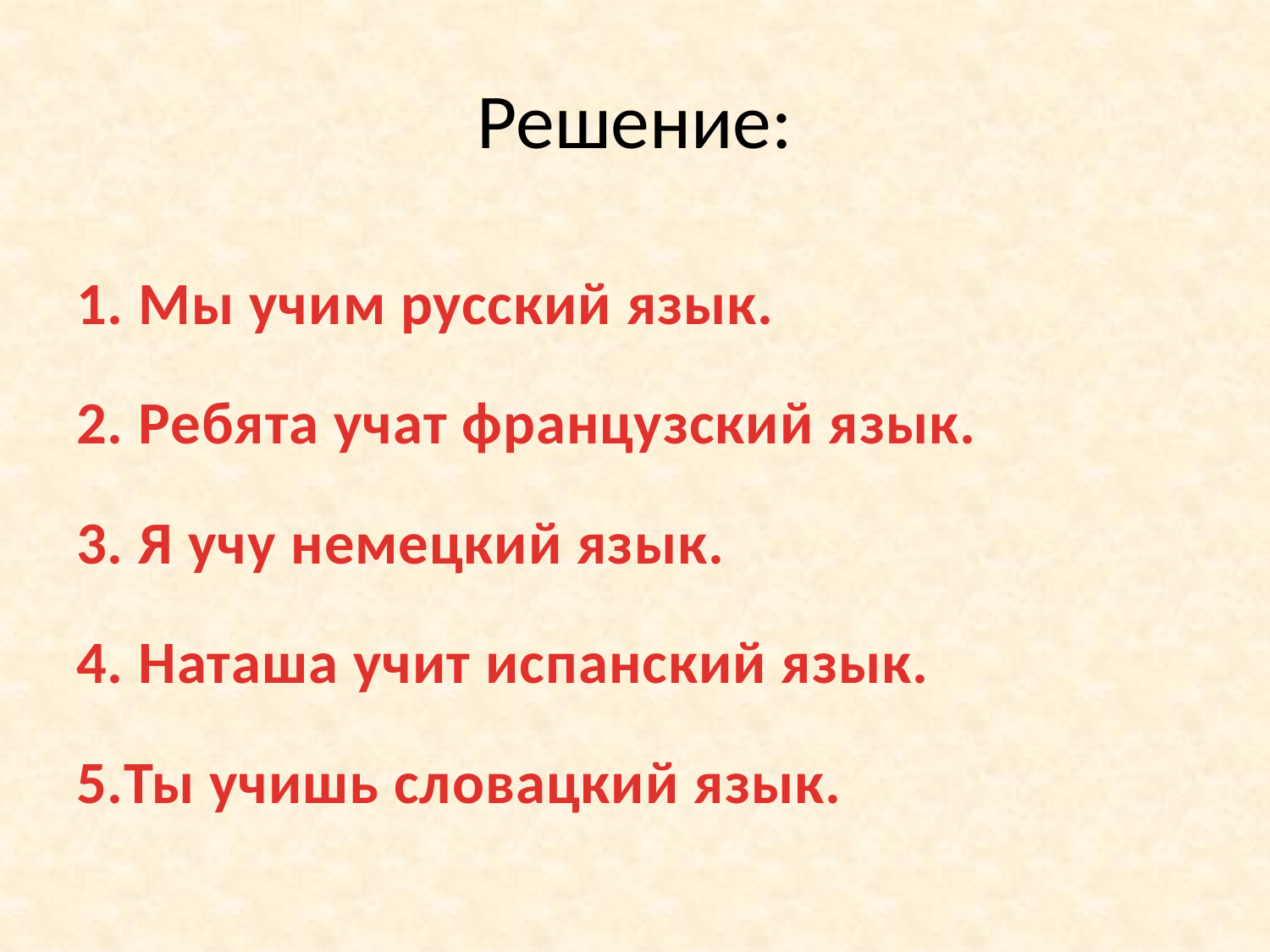

# Решение:
1. Мы учим русский язык.
2. Ребята учат французский язык.
3. Я учу немецкий язык.
4. Наташа учит испанский язык.
5.Ты учишь словацкий язык.